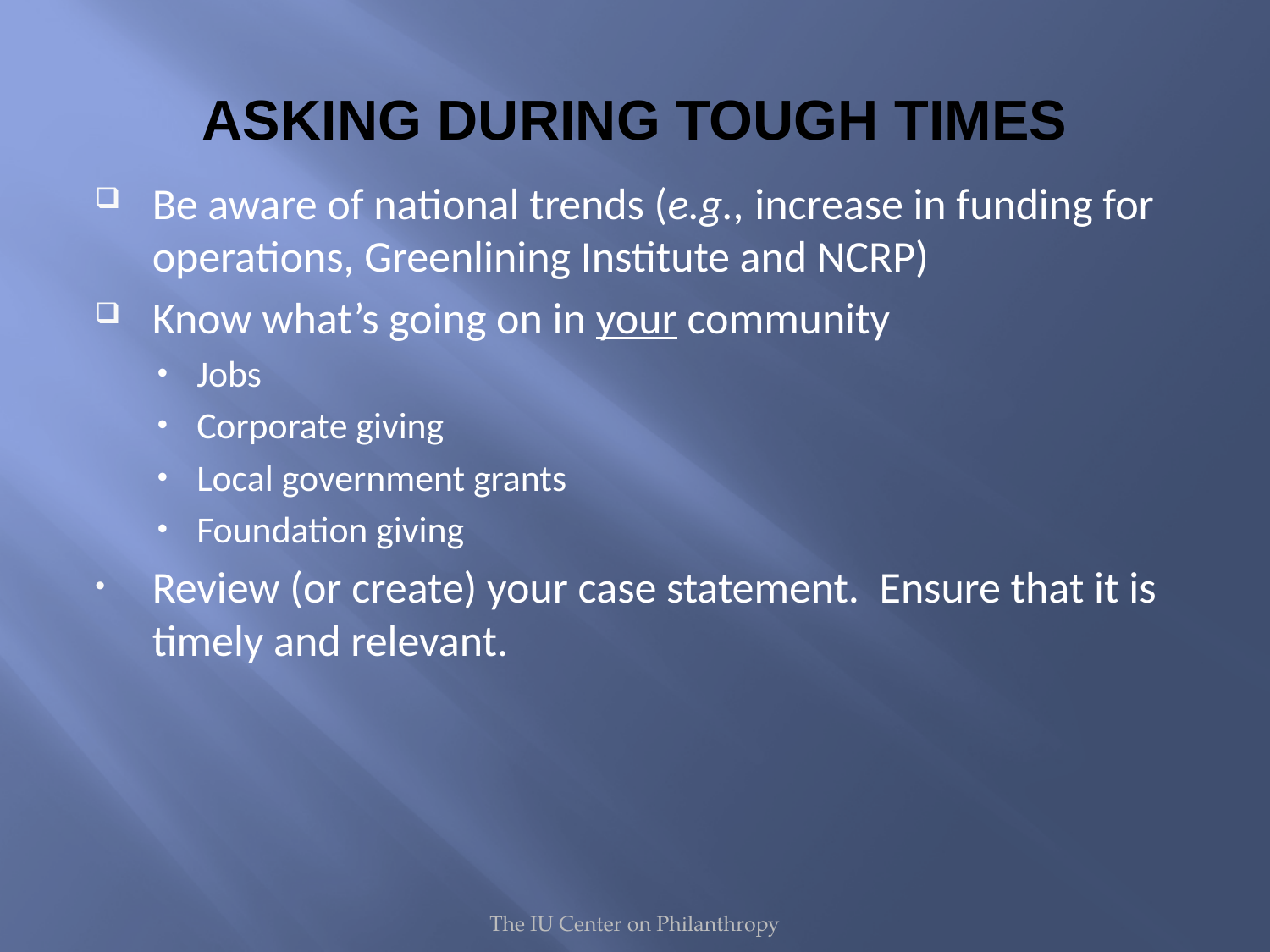

# ASKING DURING TOUGH TIMES
Be aware of national trends (e.g., increase in funding for operations, Greenlining Institute and NCRP)
Know what’s going on in your community
Jobs
Corporate giving
Local government grants
Foundation giving
Review (or create) your case statement.  Ensure that it is timely and relevant.

The IU Center on Philanthropy